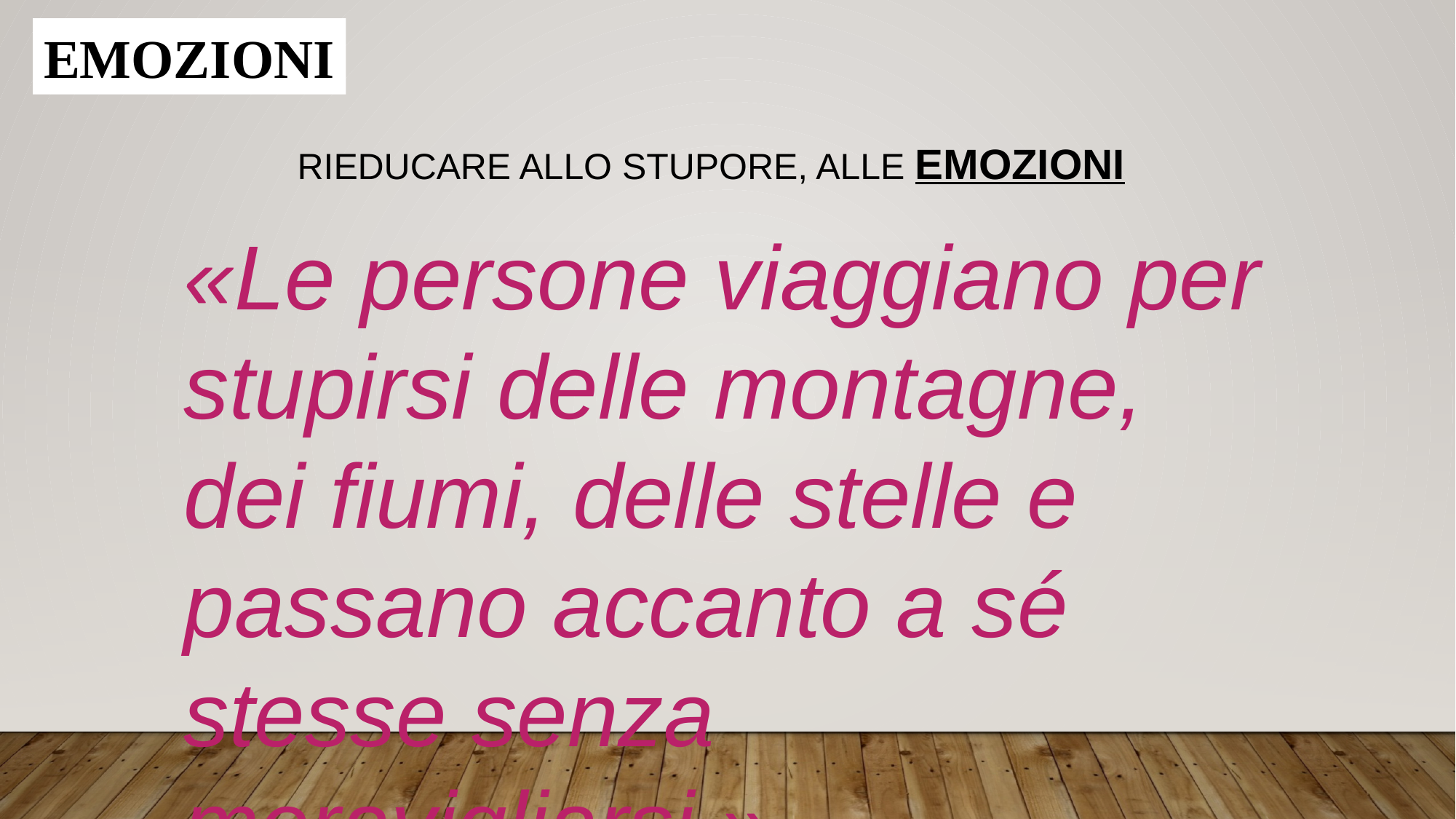

EMOZIONI
RIEDUCARE ALLO STUPORE, ALLE EMOZIONI
«Le persone viaggiano per stupirsi delle montagne, dei fiumi, delle stelle e passano accanto a sé stesse senza meravigliarsi.»
S. Agostino